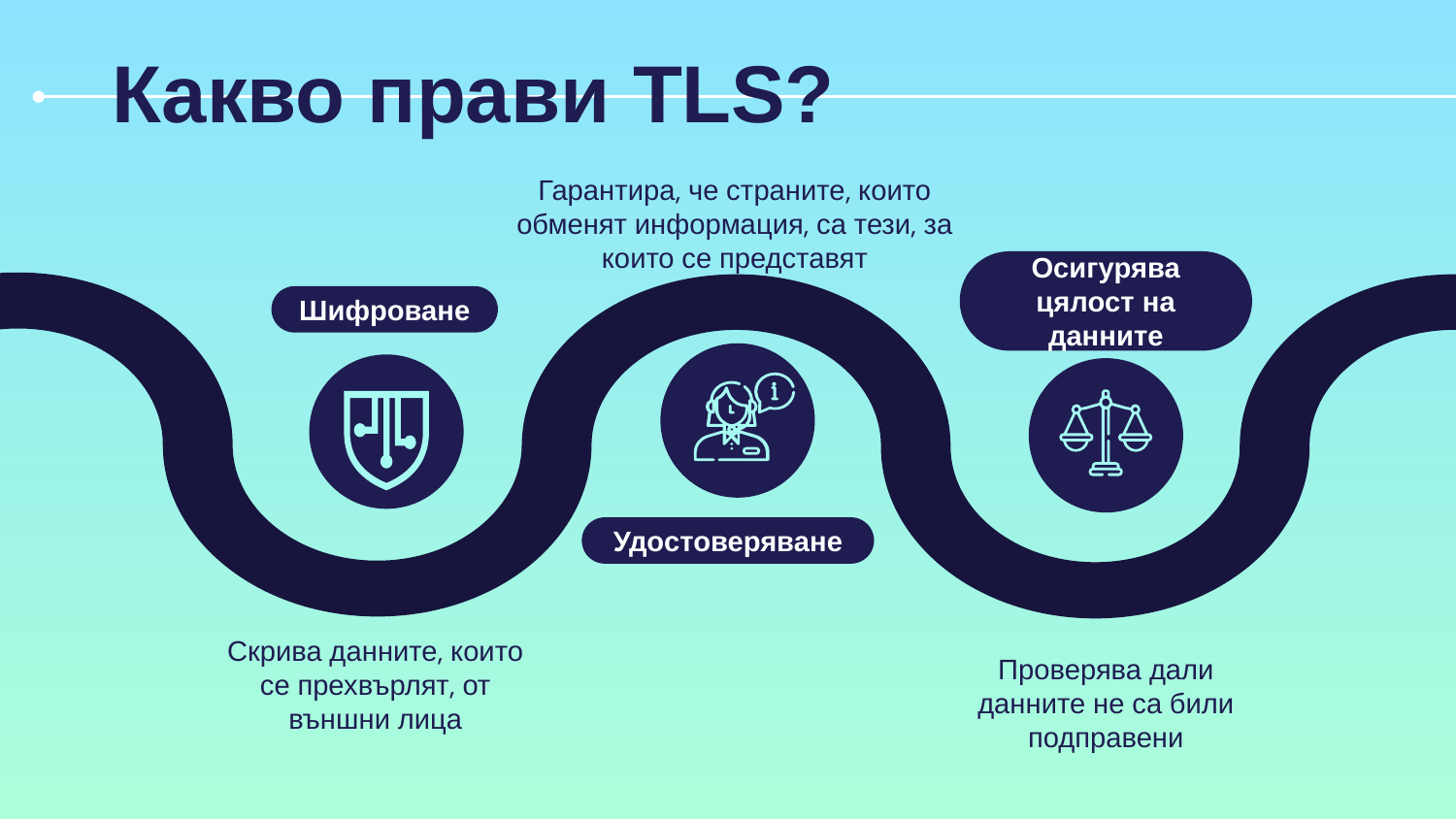

# Какво прави TLS?
Гарантира, че страните, които обменят информация, са тези, за които се представят
Осигурява цялост на данните

Шифроване

Удостоверяване
Скрива данните, които се прехвърлят, от външни лица
Проверява дали данните не са били подправени